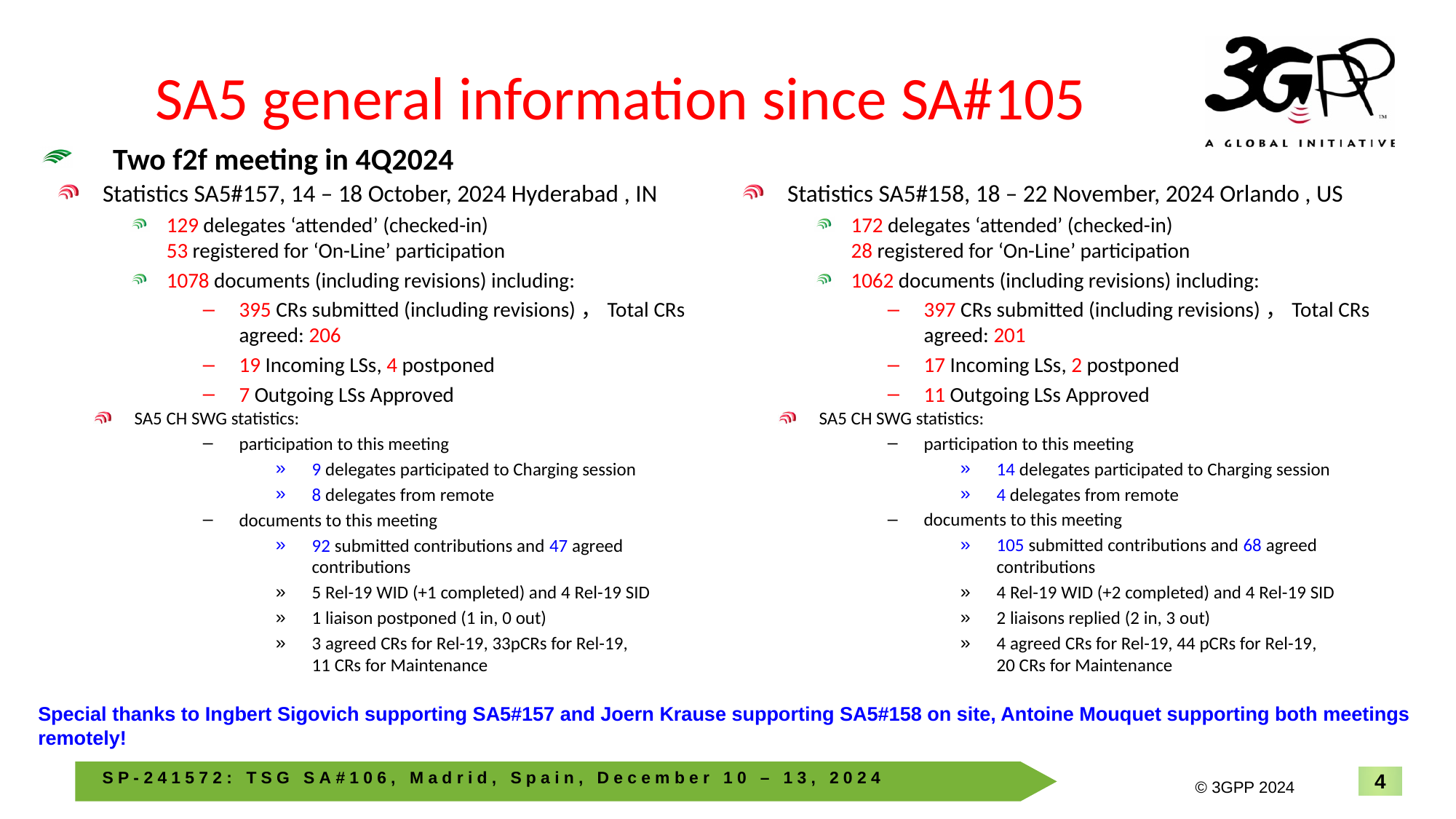

# SA5 general information since SA#105
Two f2f meeting in 4Q2024
Statistics SA5#158, 18 – 22 November, 2024 Orlando , US
172 delegates ‘attended’ (checked-in)
28 registered for ‘On-Line’ participation
1062 documents (including revisions) including:
397 CRs submitted (including revisions)，Total CRs agreed: 201
17 Incoming LSs, 2 postponed
11 Outgoing LSs Approved
SA5 CH SWG statistics:
participation to this meeting
14 delegates participated to Charging session
4 delegates from remote
documents to this meeting
105 submitted contributions and 68 agreed contributions
4 Rel-19 WID (+2 completed) and 4 Rel-19 SID
2 liaisons replied (2 in, 3 out)
4 agreed CRs for Rel-19, 44 pCRs for Rel-19,
20 CRs for Maintenance
Statistics SA5#157, 14 – 18 October, 2024 Hyderabad , IN
129 delegates ‘attended’ (checked-in)
53 registered for ‘On-Line’ participation
1078 documents (including revisions) including:
395 CRs submitted (including revisions)，Total CRs agreed: 206
19 Incoming LSs, 4 postponed
7 Outgoing LSs Approved
SA5 CH SWG statistics:
participation to this meeting
9 delegates participated to Charging session
8 delegates from remote
documents to this meeting
92 submitted contributions and 47 agreed contributions
5 Rel-19 WID (+1 completed) and 4 Rel-19 SID
1 liaison postponed (1 in, 0 out)
3 agreed CRs for Rel-19, 33pCRs for Rel-19,
11 CRs for Maintenance
Special thanks to Ingbert Sigovich supporting SA5#157 and Joern Krause supporting SA5#158 on site, Antoine Mouquet supporting both meetings remotely!